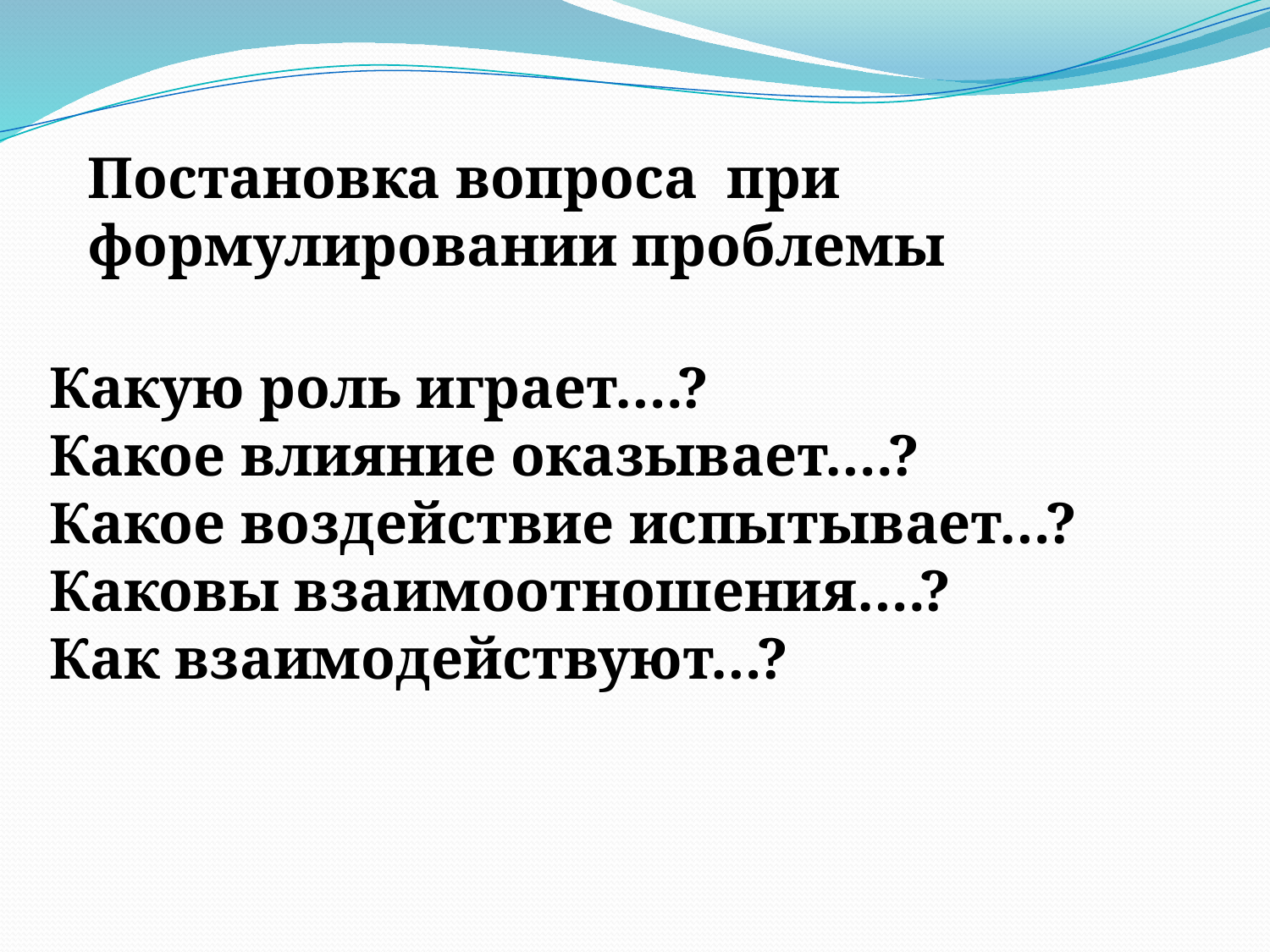

Постановка вопроса  при формулировании проблемы
Какую роль играет….?
Какое влияние оказывает….?
Какое воздействие испытывает…?
Каковы взаимоотношения….?
Как взаимодействуют…?